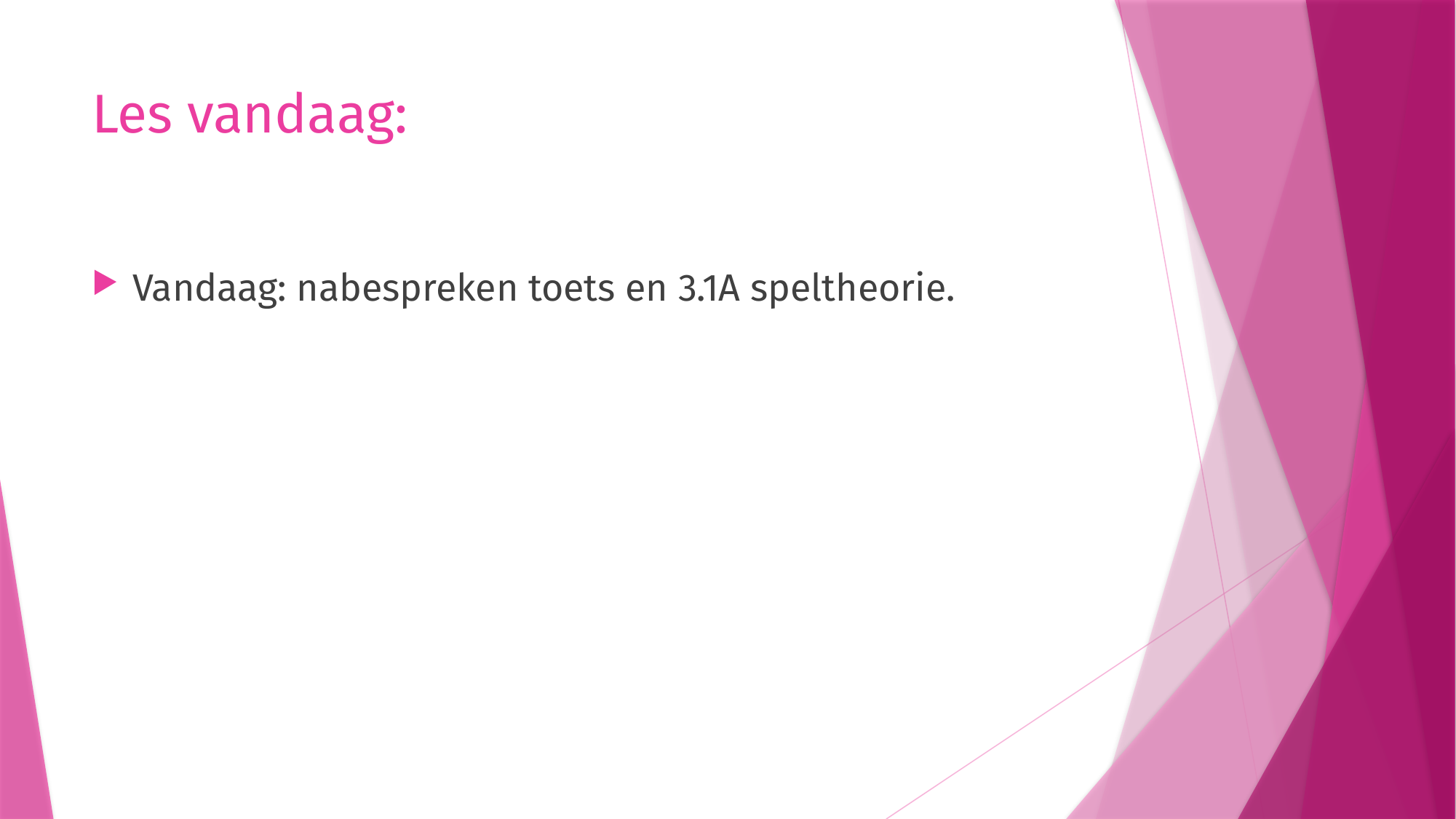

# Les vandaag:
Vandaag: nabespreken toets en 3.1A speltheorie.